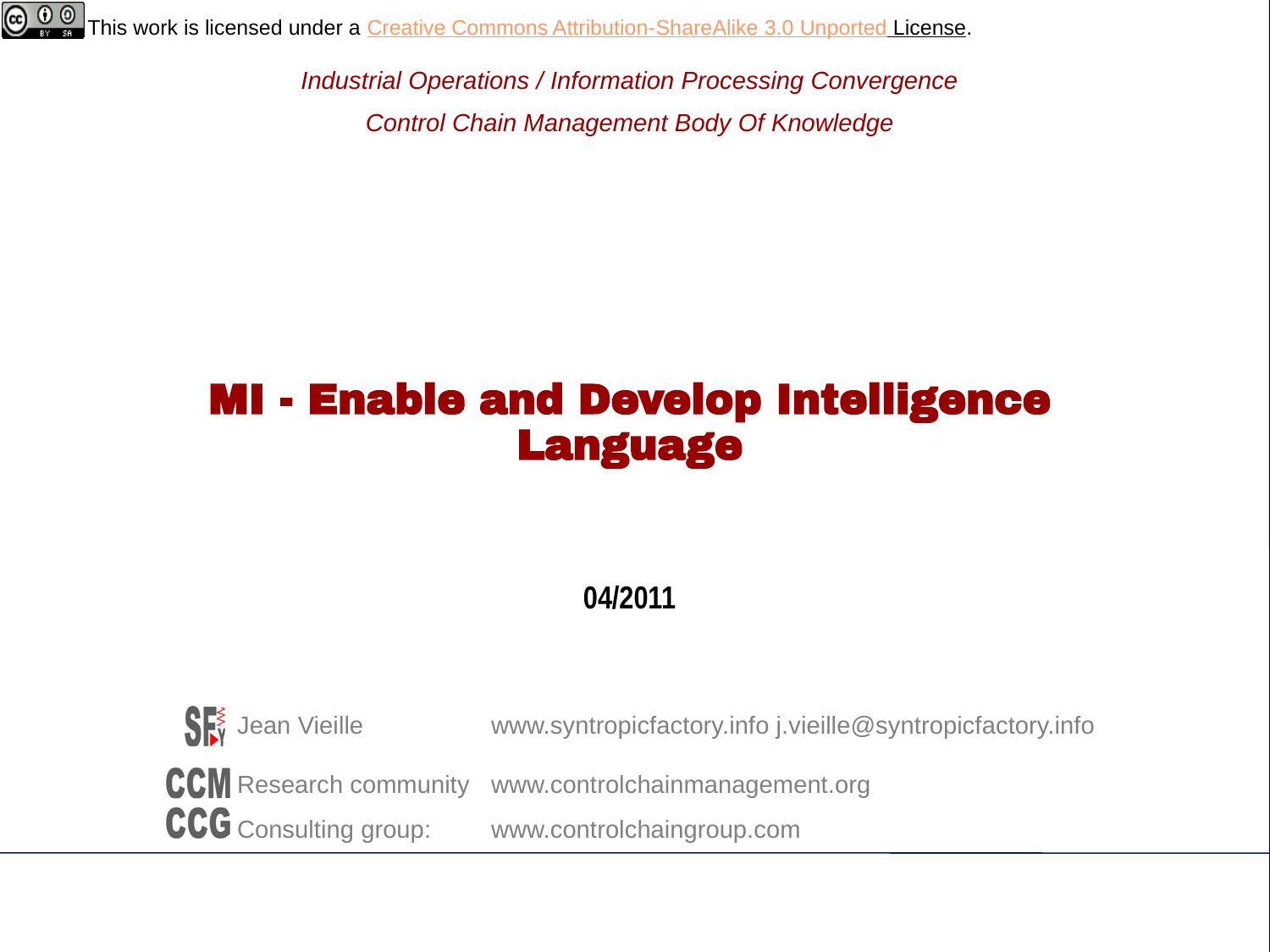

# MI - Enable and Develop Intelligence Language
04/2011